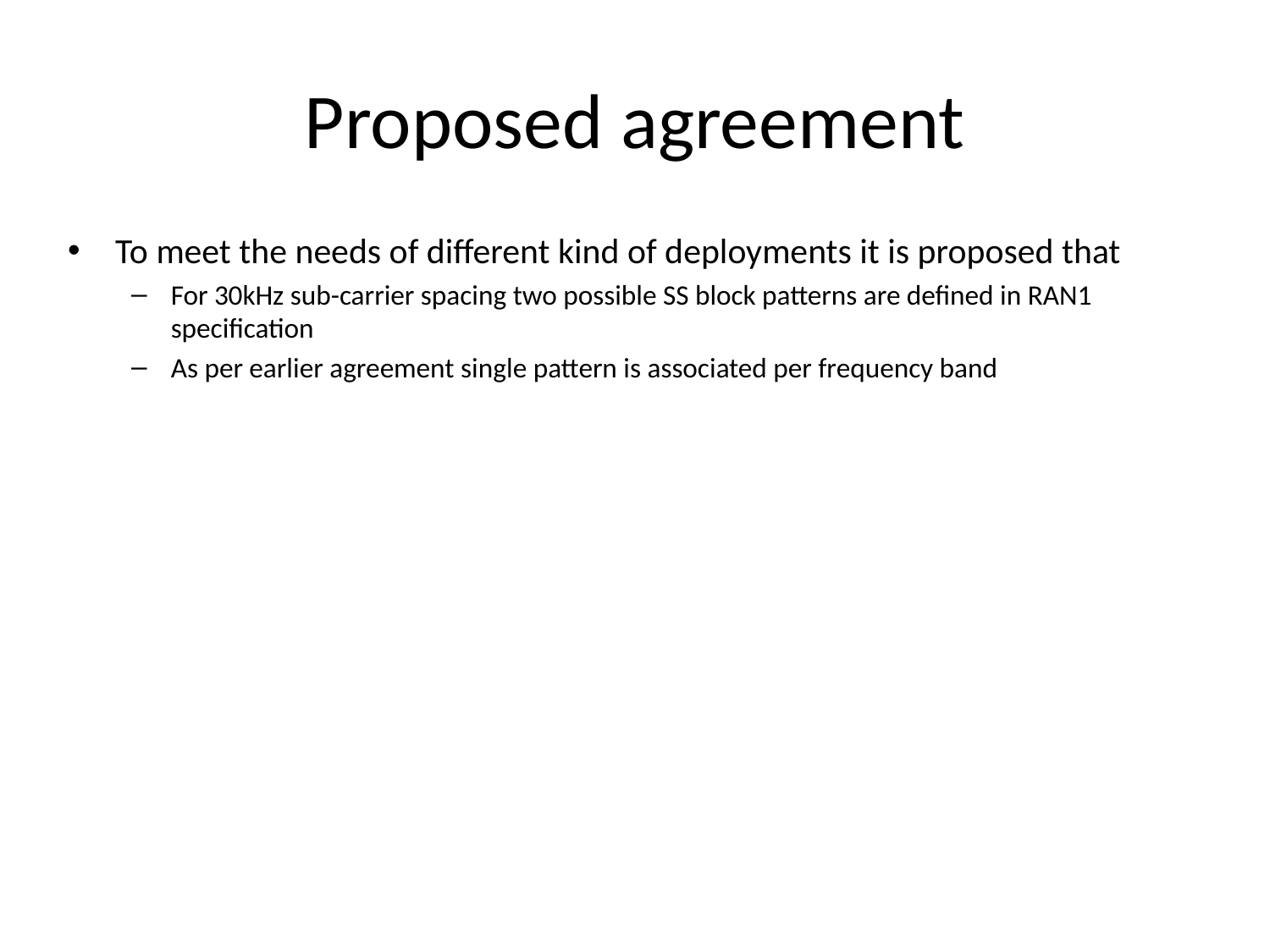

# Proposed agreement
To meet the needs of different kind of deployments it is proposed that
For 30kHz sub-carrier spacing two possible SS block patterns are defined in RAN1 specification
As per earlier agreement single pattern is associated per frequency band